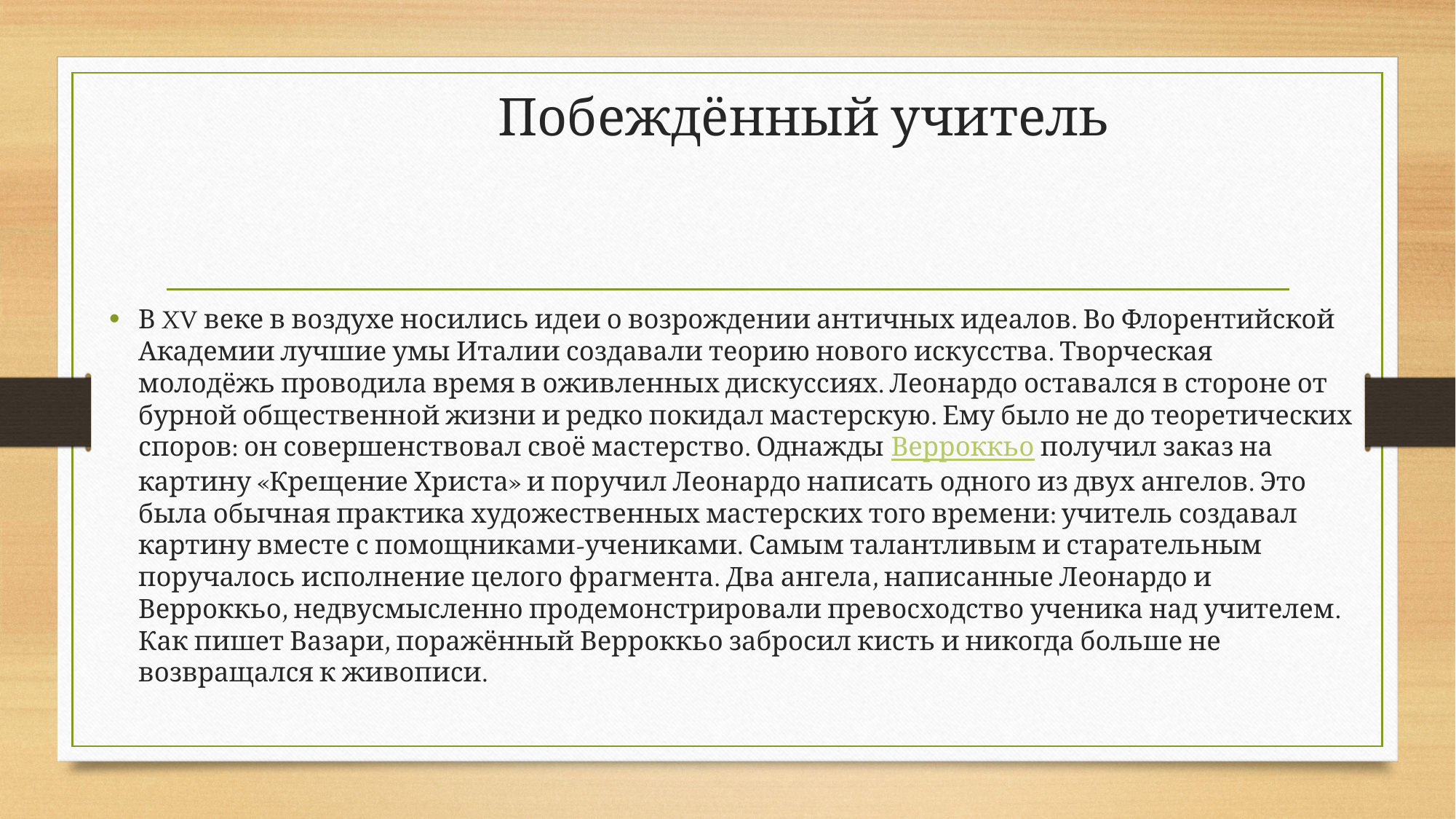

# Побеждённый учитель
В XV веке в воздухе носились идеи о возрождении античных идеалов. Во Флорентийской Академии лучшие умы Италии создавали теорию нового искусства. Творческая молодёжь проводила время в оживленных дискуссиях. Леонардо оставался в стороне от бурной общественной жизни и редко покидал мастерскую. Ему было не до теоретических споров: он совершенствовал своё мастерство. Однажды Верроккьо получил заказ на картину «Крещение Христа» и поручил Леонардо написать одного из двух ангелов. Это была обычная практика художественных мастерских того времени: учитель создавал картину вместе с помощниками-учениками. Самым талантливым и старательным поручалось исполнение целого фрагмента. Два ангела, написанные Леонардо и Верроккьо, недвусмысленно продемонстрировали превосходство ученика над учителем. Как пишет Вазари, поражённый Верроккьо забросил кисть и никогда больше не возвращался к живописи.